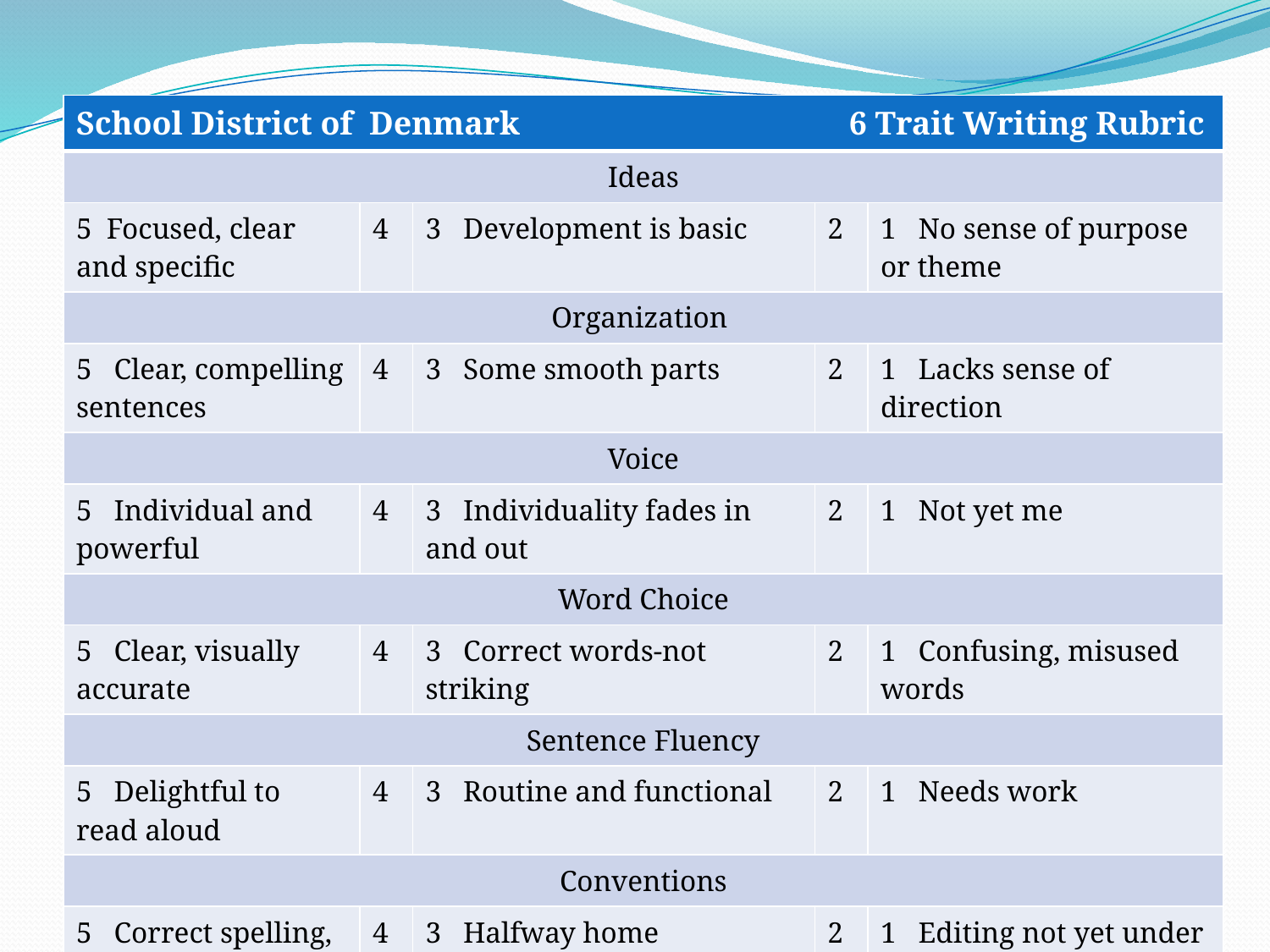

| School District of Denmark 6 Trait Writing Rubric |  |  |  |  |
| --- | --- | --- | --- | --- |
| Ideas |  |  |  |  |
| 5 Focused, clear and specific | 4 | 3 Development is basic | 2 | 1 No sense of purpose or theme |
| Organization |  |  |  |  |
| 5 Clear, compelling sentences | 4 | 3 Some smooth parts | 2 | 1 Lacks sense of direction |
| Voice |  |  |  |  |
| 5 Individual and powerful | 4 | 3 Individuality fades in and out | 2 | 1 Not yet me |
| Word Choice |  |  |  |  |
| 5 Clear, visually accurate | 4 | 3 Correct words-not striking | 2 | 1 Confusing, misused words |
| Sentence Fluency |  |  |  |  |
| 5 Delightful to read aloud | 4 | 3 Routine and functional | 2 | 1 Needs work |
| Conventions |  |  |  |  |
| 5 Correct spelling, grammar | 4 | 3 Halfway home | 2 | 1 Editing not yet under control |
#